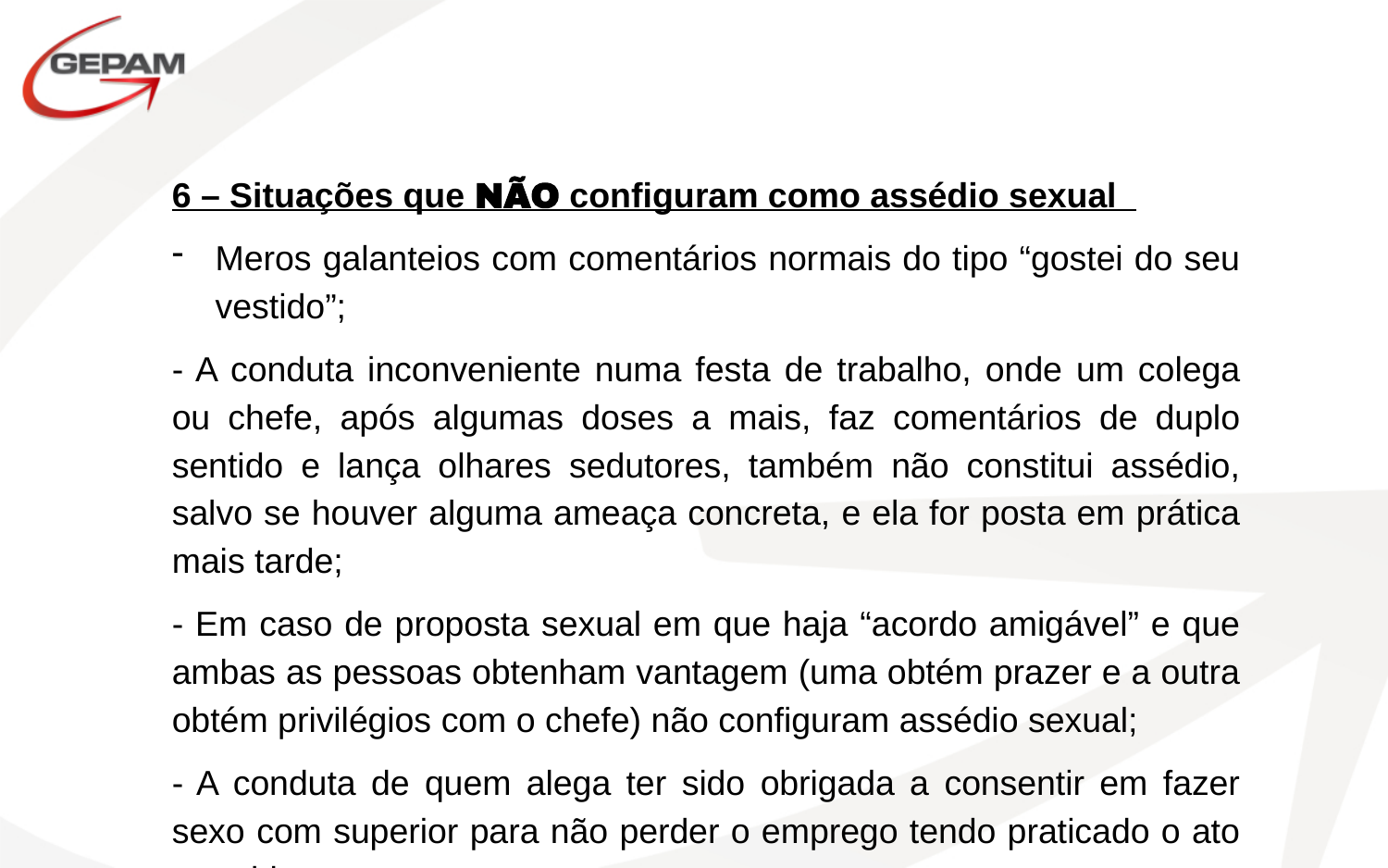

6 – Situações que NÃO configuram como assédio sexual
Meros galanteios com comentários normais do tipo “gostei do seu vestido”;
- A conduta inconveniente numa festa de trabalho, onde um colega ou chefe, após algumas doses a mais, faz comentários de duplo sentido e lança olhares sedutores, também não constitui assédio, salvo se houver alguma ameaça concreta, e ela for posta em prática mais tarde;
- Em caso de proposta sexual em que haja “acordo amigável” e que ambas as pessoas obtenham vantagem (uma obtém prazer e a outra obtém privilégios com o chefe) não configuram assédio sexual;
- A conduta de quem alega ter sido obrigada a consentir em fazer sexo com superior para não perder o emprego tendo praticado o ato repetidas vezes.